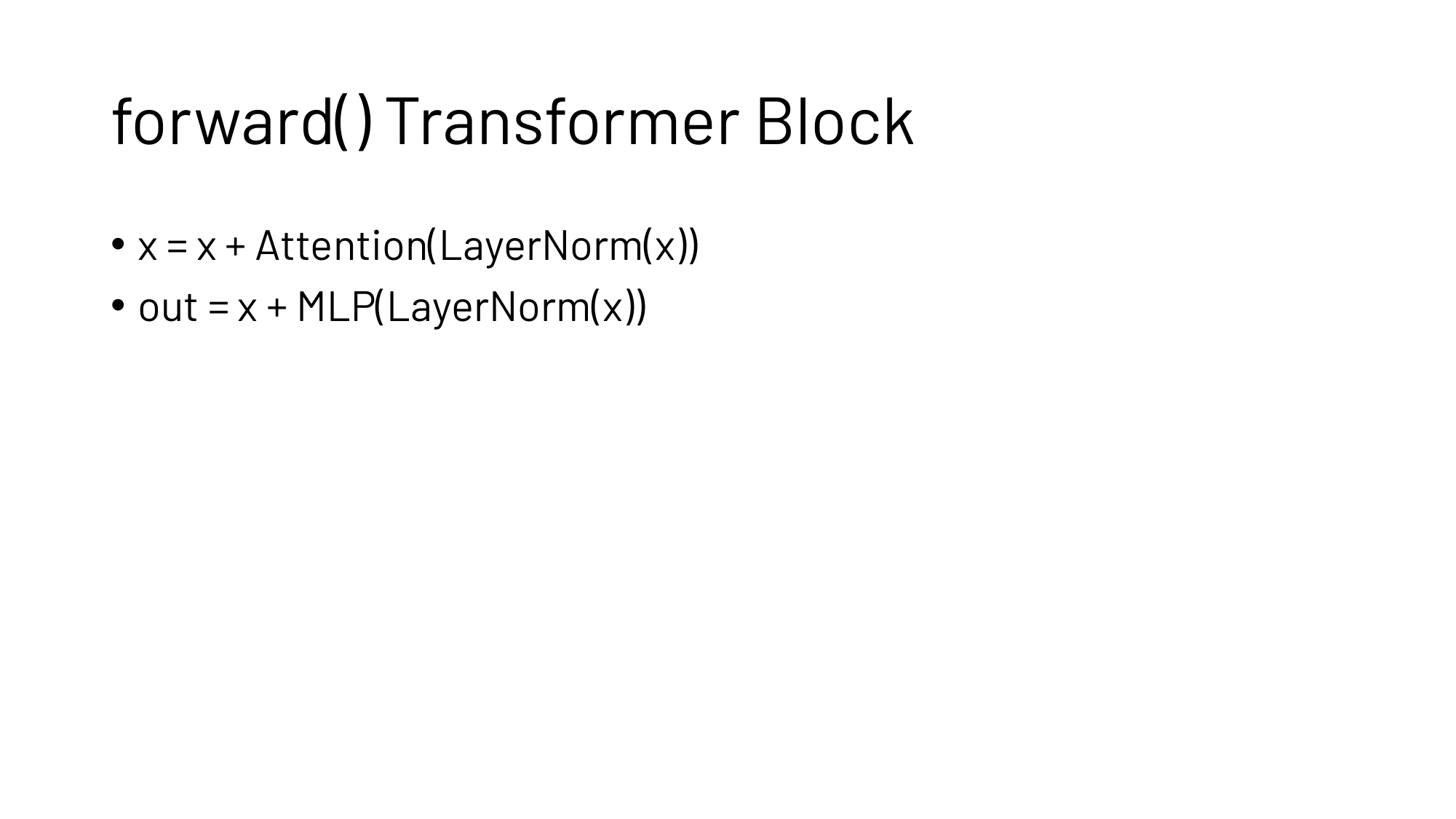

# forward() Transformer Block
x = x + Attention(LayerNorm(x))
out = x + MLP(LayerNorm(x))